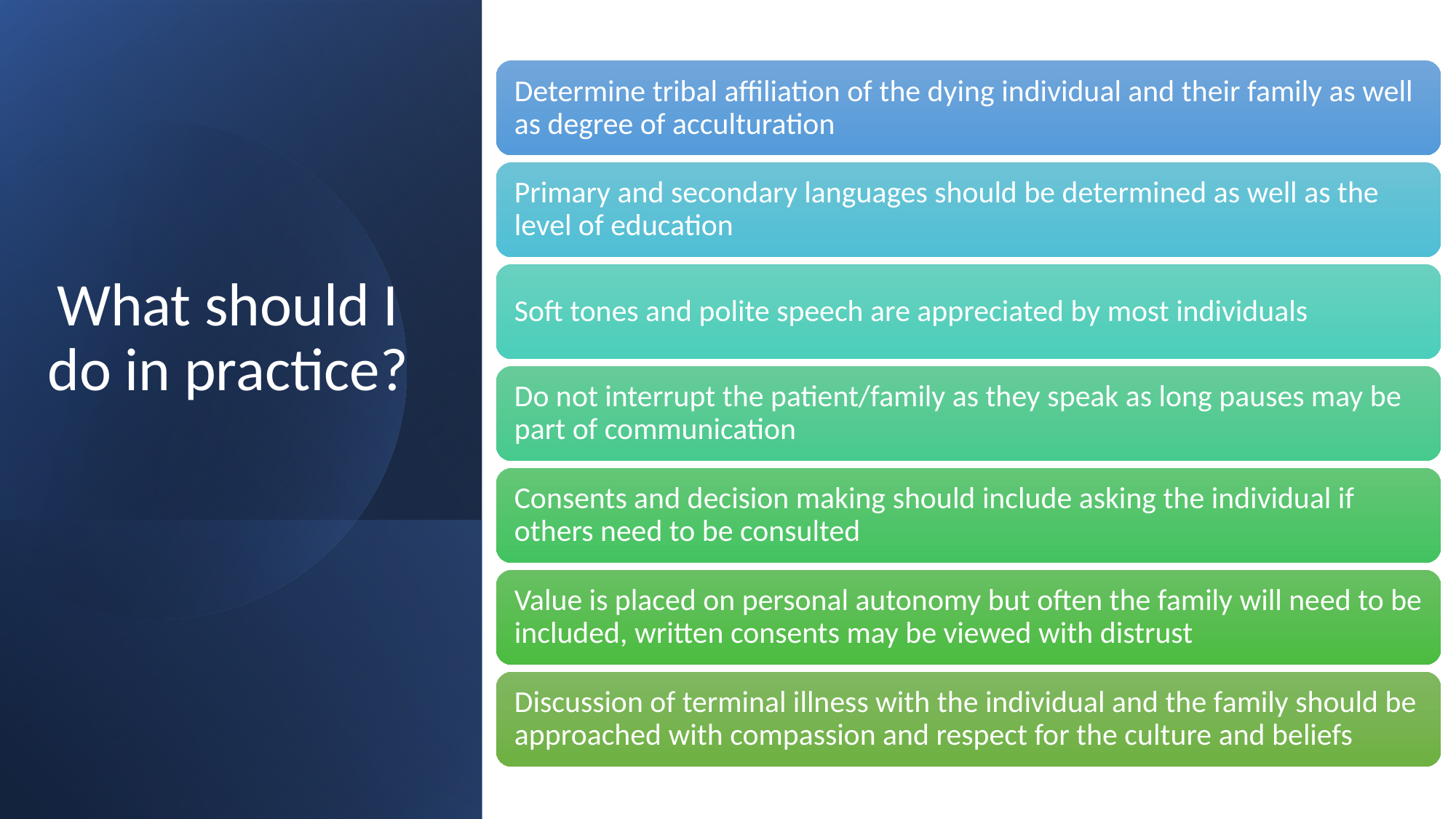

Determine tribal affiliation of the dying individual and their family as well as degree of acculturation
Primary and secondary languages should be determined as well as the level of education
Soft tones and polite speech are appreciated by most individuals
Do not interrupt the patient/family as they speak as long pauses may be part of communication
Consents and decision making should include asking the individual if others need to be consulted
Value is placed on personal autonomy but often the family will need to be included, written consents may be viewed with distrust
Discussion of terminal illness with the individual and the family should be approached with compassion and respect for the culture and beliefs

# What should I do in practice?